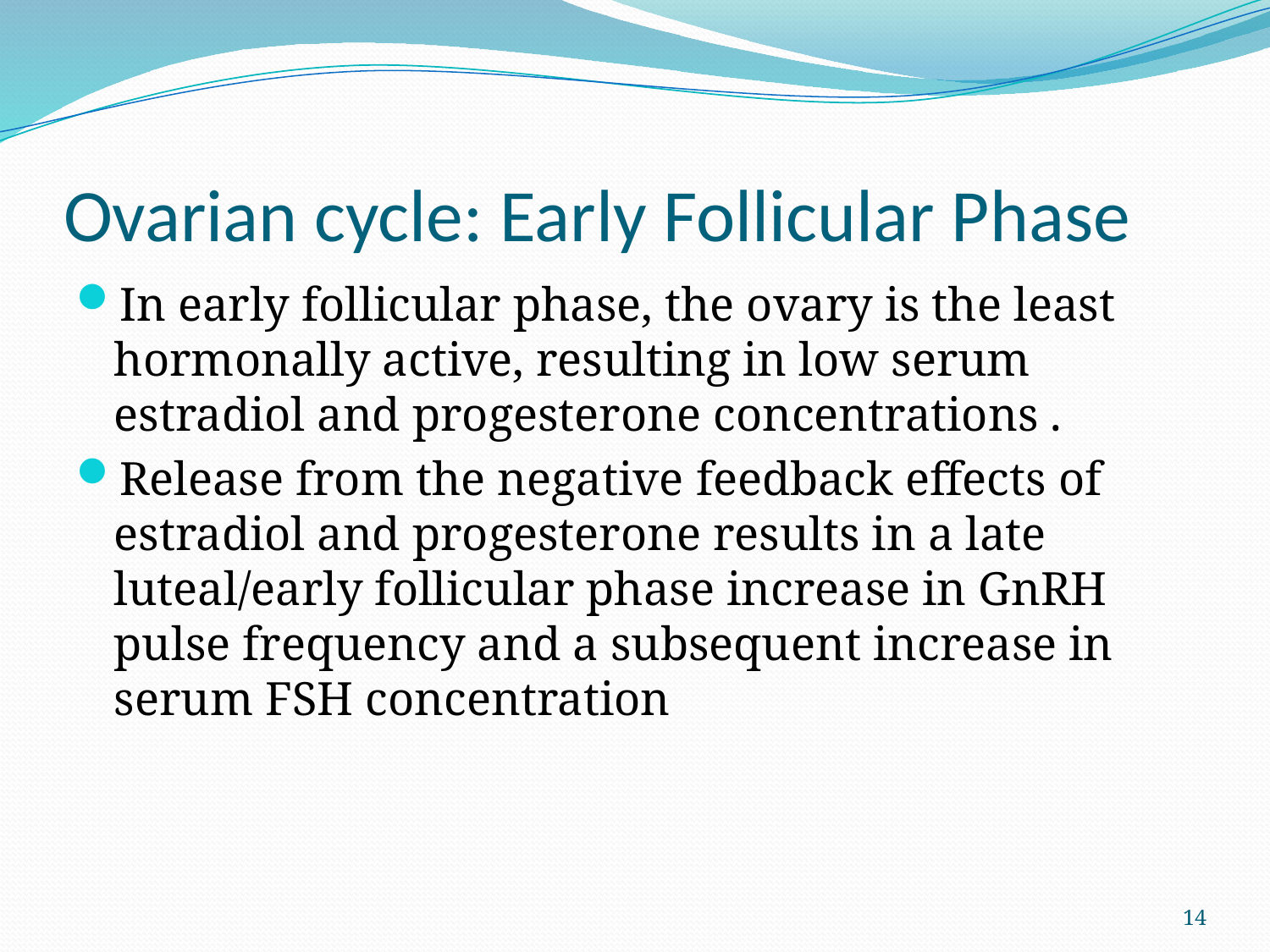

# Ovarian cycle: Early Follicular Phase
In early follicular phase, the ovary is the least hormonally active, resulting in low serum estradiol and progesterone concentrations .
Release from the negative feedback effects of estradiol and progesterone results in a late luteal/early follicular phase increase in GnRH pulse frequency and a subsequent increase in serum FSH concentration
14